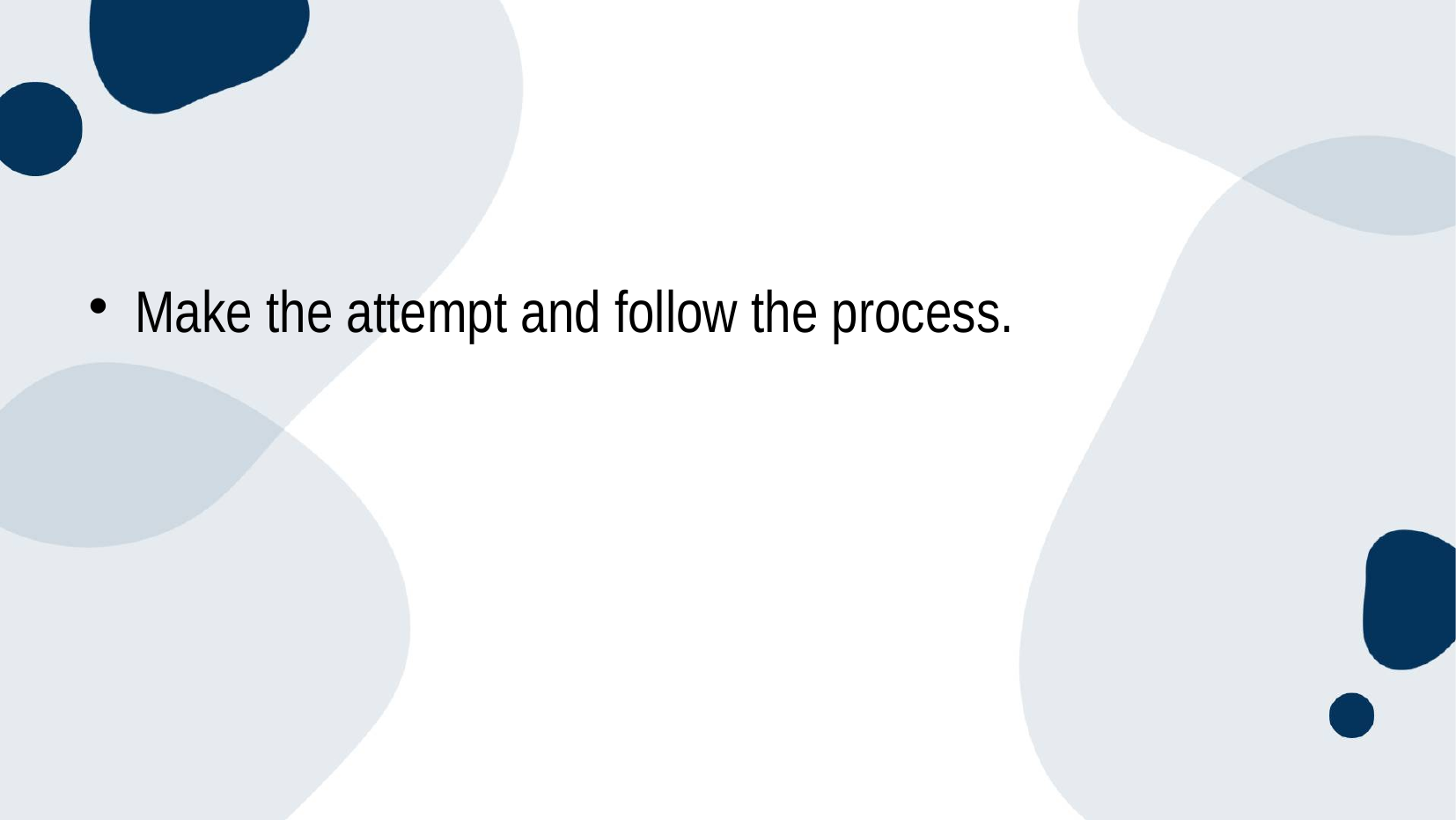

#
Make the attempt and follow the process.